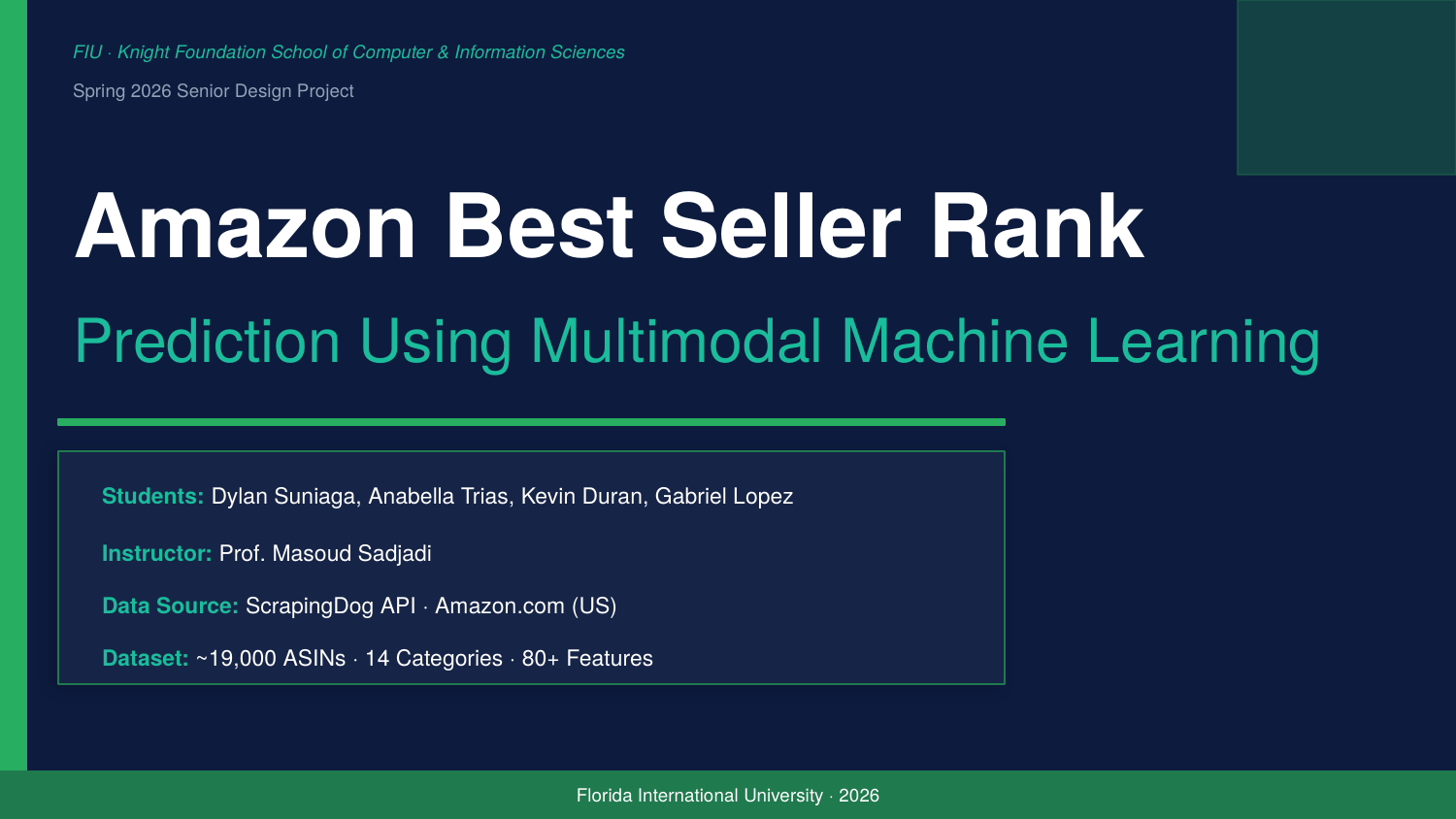

FIU · Knight Foundation School of Computer & Information Sciences
Spring 2026 Senior Design Project
Amazon Best Seller Rank
Prediction Using Multimodal Machine Learning

Students: Dylan Suniaga, Anabella Trias, Kevin Duran, Gabriel Lopez
Instructor: Prof. Masoud Sadjadi
Data Source: ScrapingDog API · Amazon.com (US)
Dataset: ~19,000 ASINs · 14 Categories · 80+ Features

Florida International University · 2026